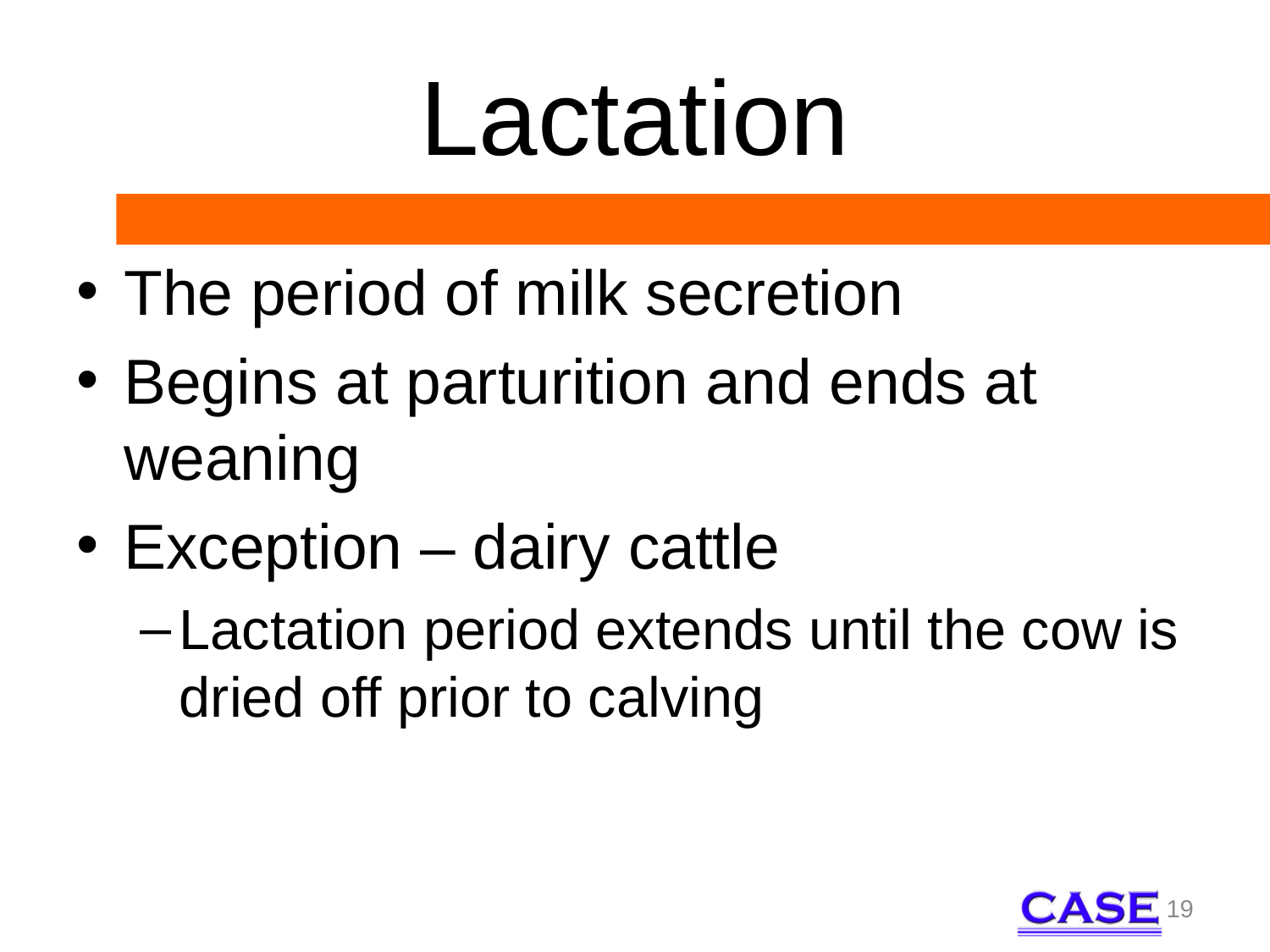

# Lactation
The period of milk secretion
Begins at parturition and ends at weaning
Exception – dairy cattle
Lactation period extends until the cow is dried off prior to calving
19